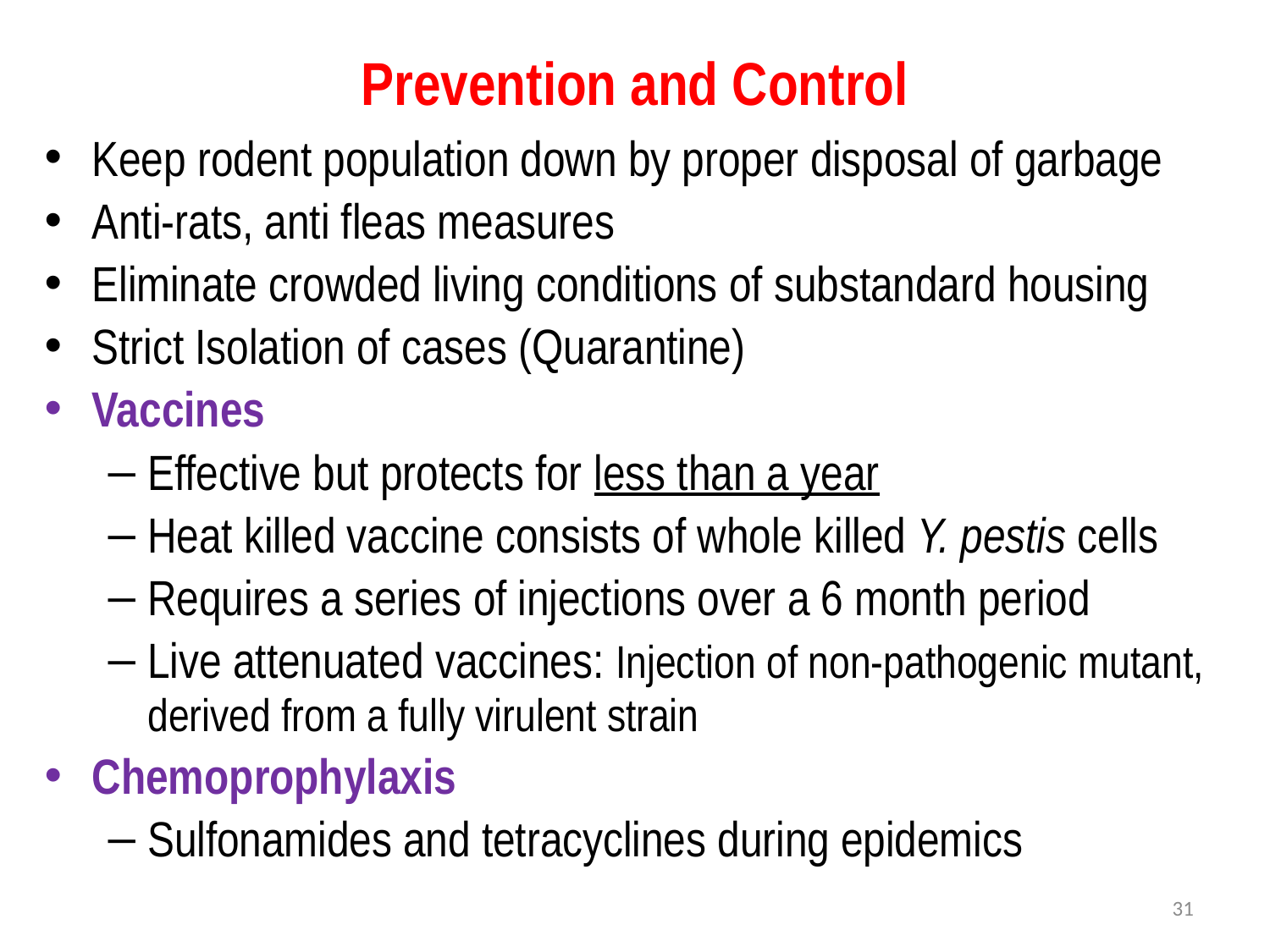

# Prevention and Control
Keep rodent population down by proper disposal of garbage
Anti-rats, anti fleas measures
Eliminate crowded living conditions of substandard housing
Strict Isolation of cases (Quarantine)
Vaccines
Effective but protects for less than a year
Heat killed vaccine consists of whole killed Y. pestis cells
Requires a series of injections over a 6 month period
Live attenuated vaccines: Injection of non-pathogenic mutant, derived from a fully virulent strain
Chemoprophylaxis
Sulfonamides and tetracyclines during epidemics

31